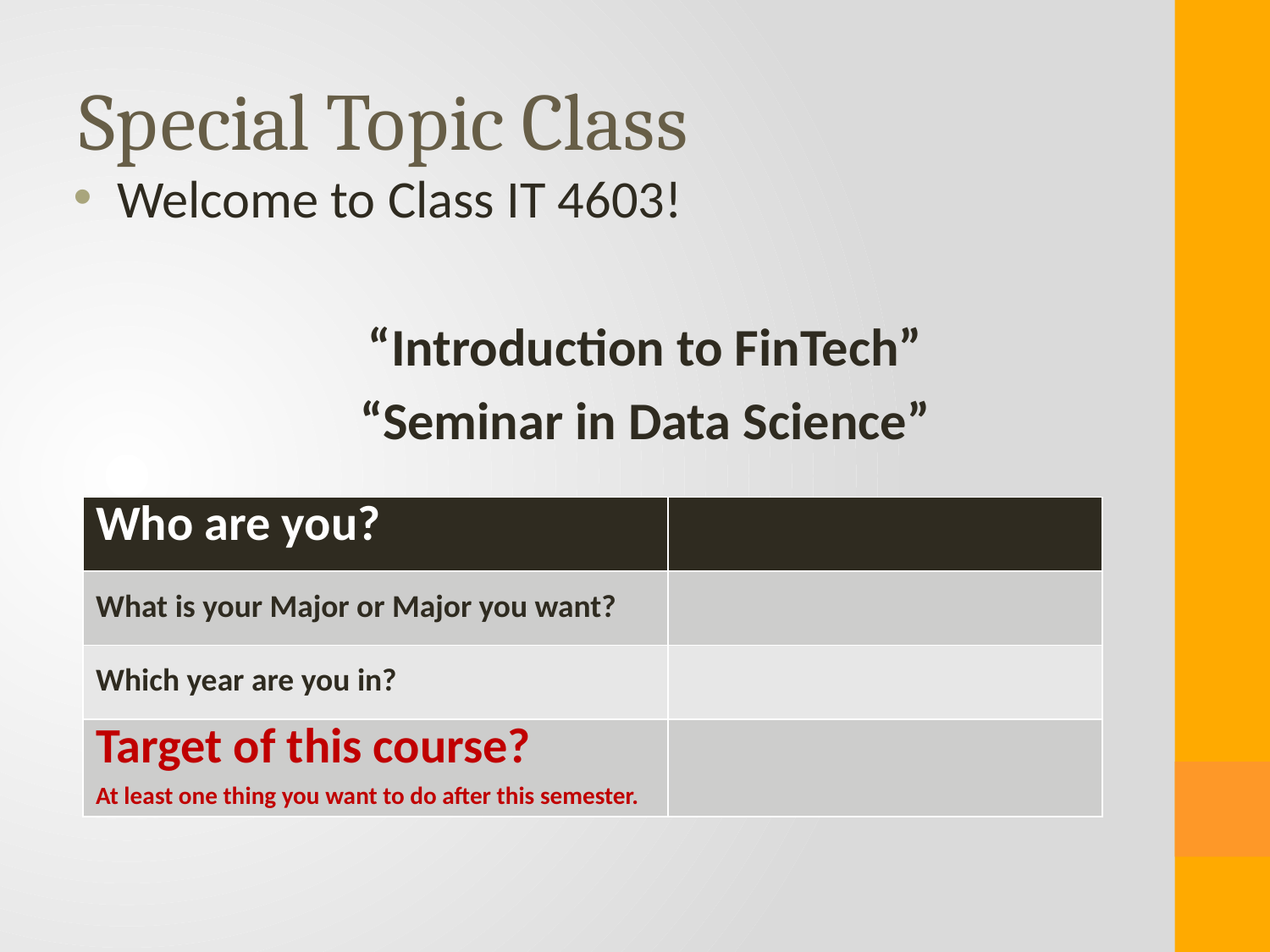

# Special Topic Class
 Welcome to Class IT 4603!

“Introduction to FinTech”
“Seminar in Data Science”

| Who are you? |  |
| --- | --- |
| What is your Major or Major you want? |  |
| Which year are you in? |  |
| Target of this course? At least one thing you want to do after this semester. |  |